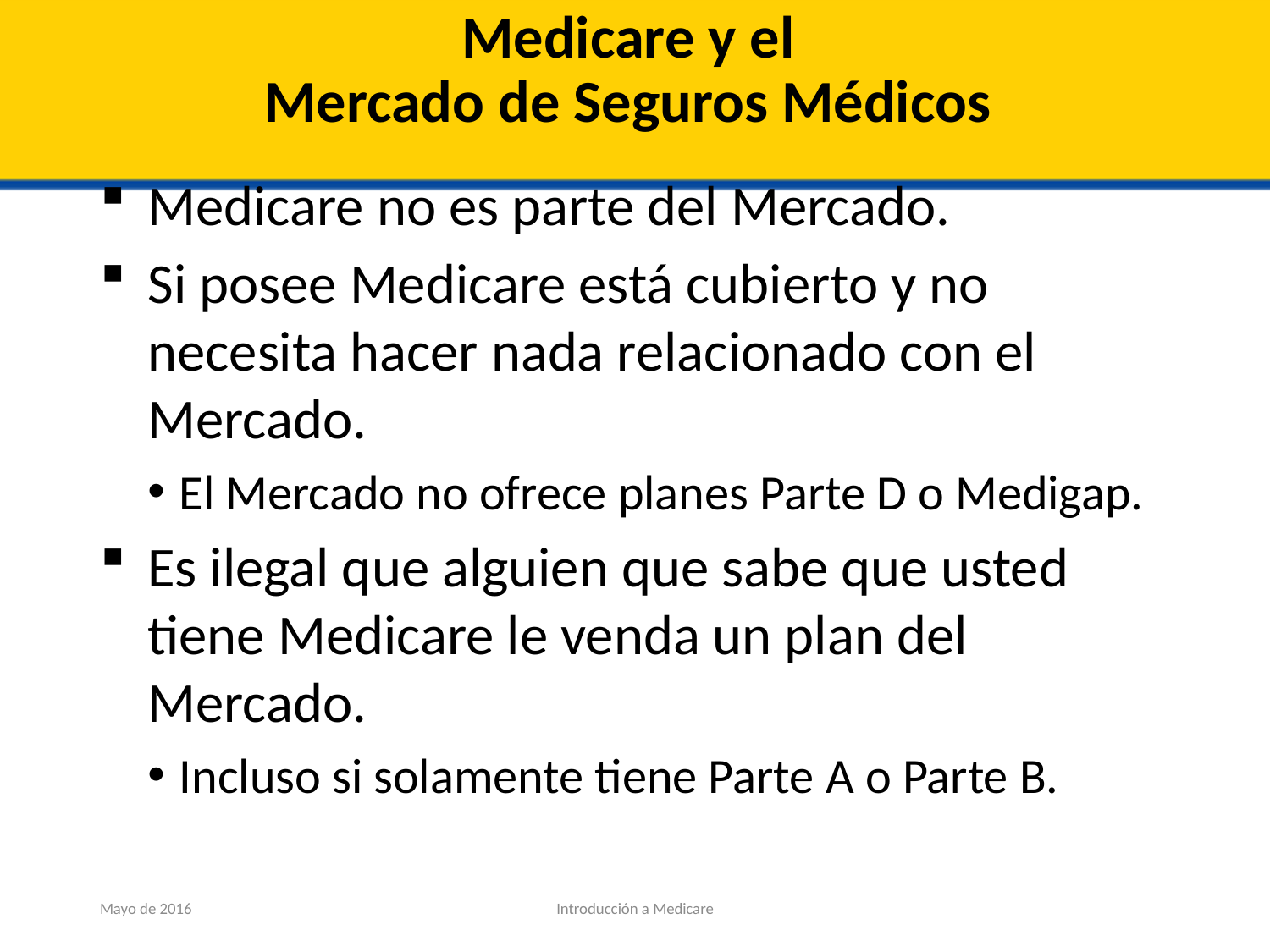

# Medicare y el Mercado de Seguros Médicos
Medicare no es parte del Mercado.
Si posee Medicare está cubierto y no necesita hacer nada relacionado con el Mercado.
El Mercado no ofrece planes Parte D o Medigap.
Es ilegal que alguien que sabe que usted tiene Medicare le venda un plan del Mercado.
Incluso si solamente tiene Parte A o Parte B.

Mayo de 2016
Introducción a Medicare